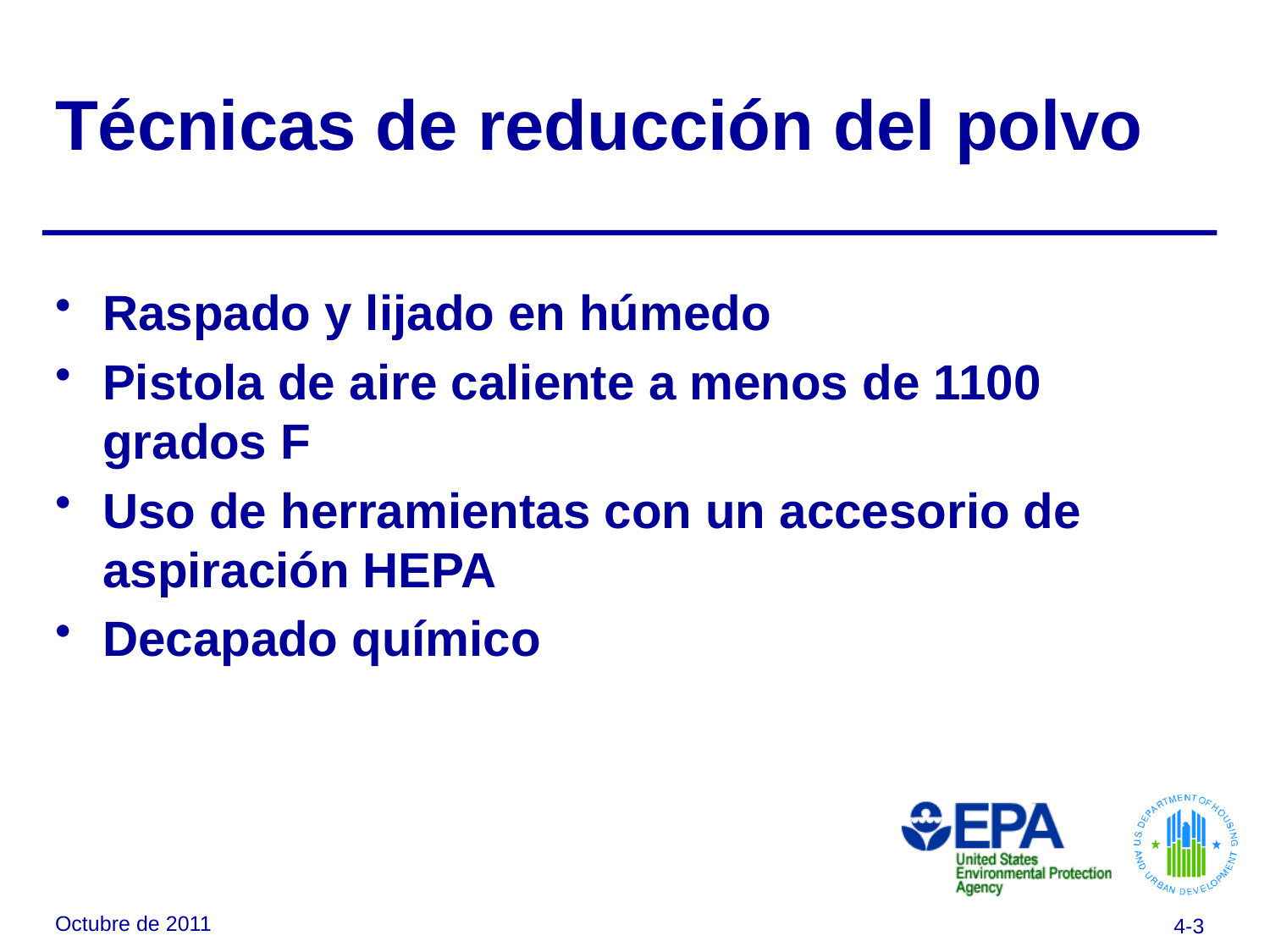

Raspado y lijado en húmedo
Pistola de aire caliente a menos de 1100 grados F
Uso de herramientas con un accesorio de aspiración HEPA
Decapado químico
Técnicas de reducción del polvo
Octubre de 2011
4-3